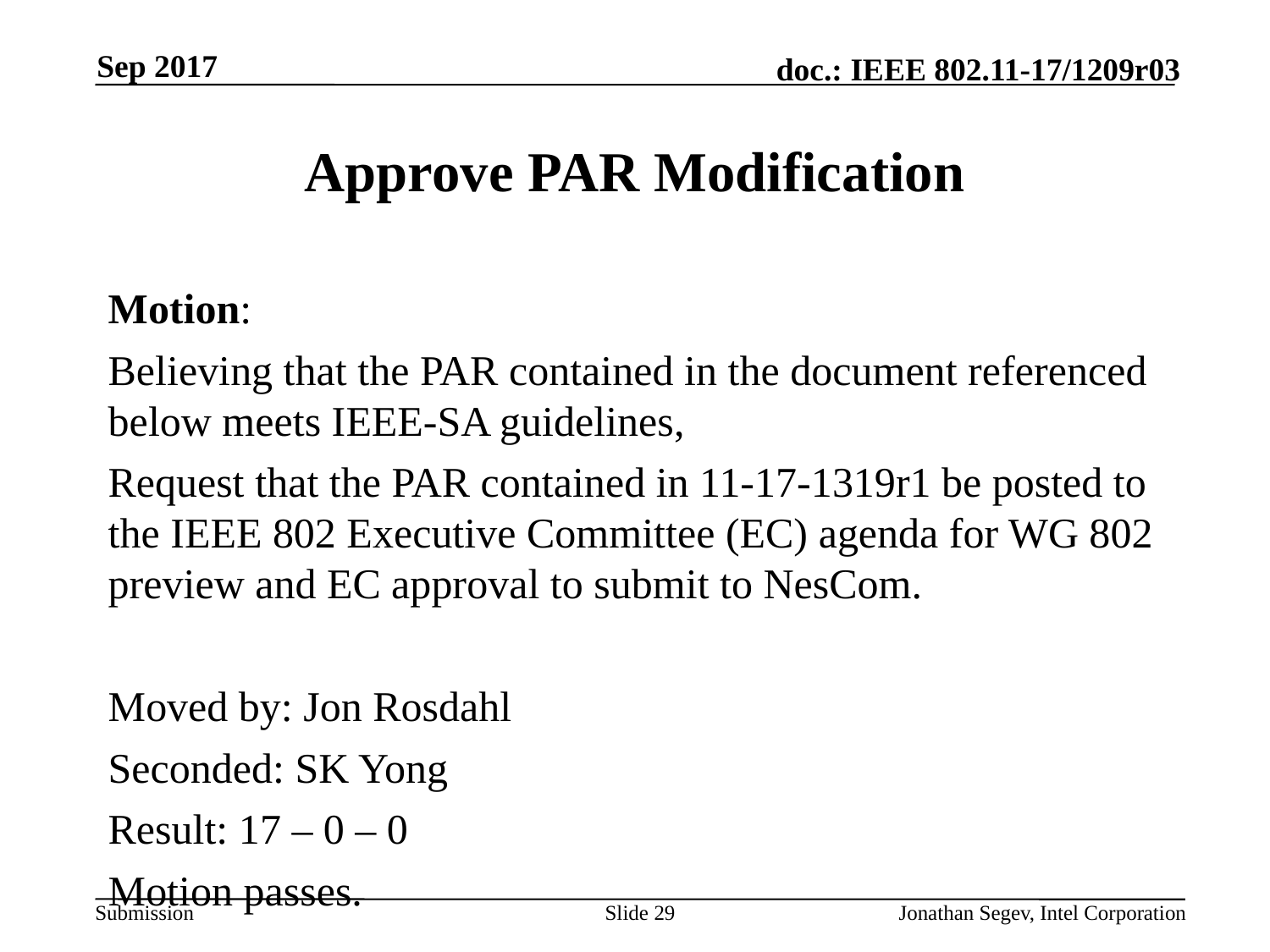

Sep 2017
# Approve PAR Modification
Motion:
Believing that the PAR contained in the document referenced below meets IEEE-SA guidelines,
Request that the PAR contained in 11-17-1319r1 be posted to the IEEE 802 Executive Committee (EC) agenda for WG 802 preview and EC approval to submit to NesCom.

Moved by: Jon Rosdahl
Seconded: SK Yong
Result: 17 – 0 – 0
Motion passes.

Slide 29
Jonathan Segev, Intel Corporation